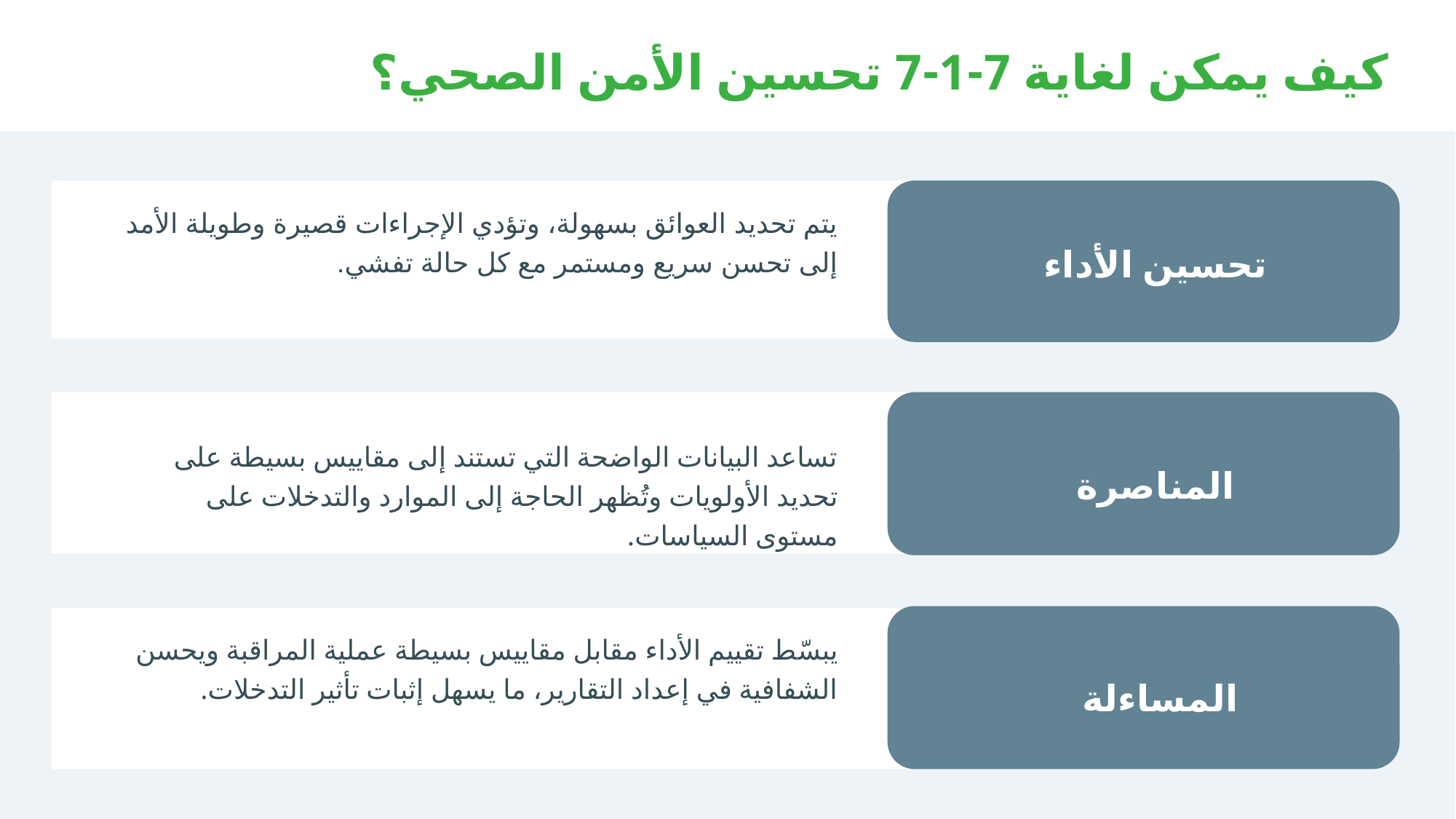

# كيف يمكن لغاية 7-1-7 تحسين الأمن الصحي؟

يتم تحديد العوائق بسهولة، وتؤدي الإجراءات قصيرة وطويلة الأمد إلى تحسن سريع ومستمر مع كل حالة تفشي.
تحسين الأداء

تساعد البيانات الواضحة التي تستند إلى مقاييس بسيطة على تحديد الأولويات وتُظهر الحاجة إلى الموارد والتدخلات على مستوى السياسات.
المناصرة

يبسّط تقييم الأداء مقابل مقاييس بسيطة عملية المراقبة ويحسن الشفافية في إعداد التقارير، ما يسهل إثبات تأثير التدخلات.
المساءلة